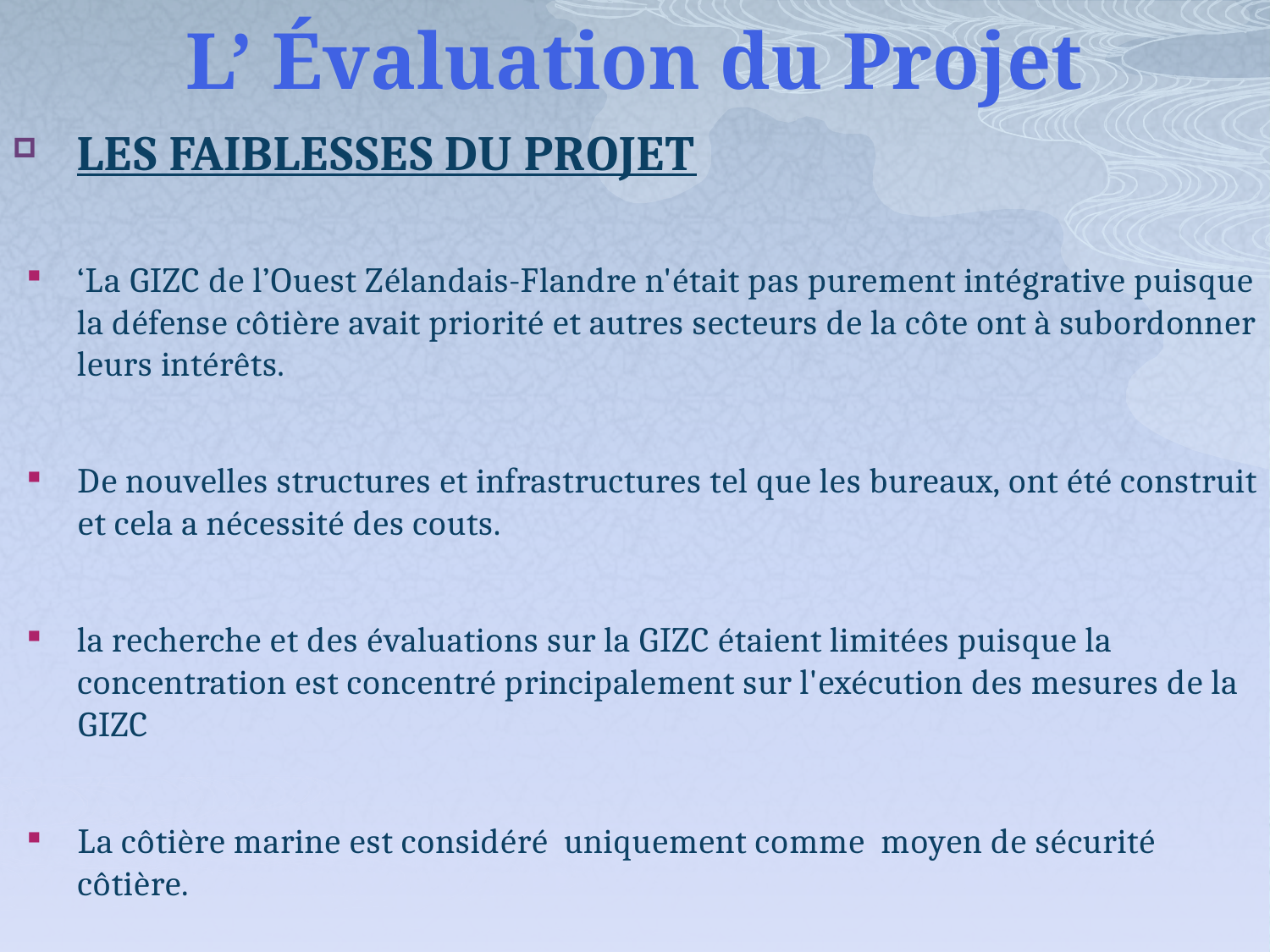

# L’ Évaluation du Projet
LES FAIBLESSES DU PROJET

‘La GIZC de l’Ouest Zélandais-Flandre n'était pas purement intégrative puisque la défense côtière avait priorité et autres secteurs de la côte ont à subordonner leurs intérêts.

De nouvelles structures et infrastructures tel que les bureaux, ont été construit et cela a nécessité des couts.

la recherche et des évaluations sur la GIZC étaient limitées puisque la concentration est concentré principalement sur l'exécution des mesures de la GIZC

La côtière marine est considéré  uniquement comme  moyen de sécurité côtière.